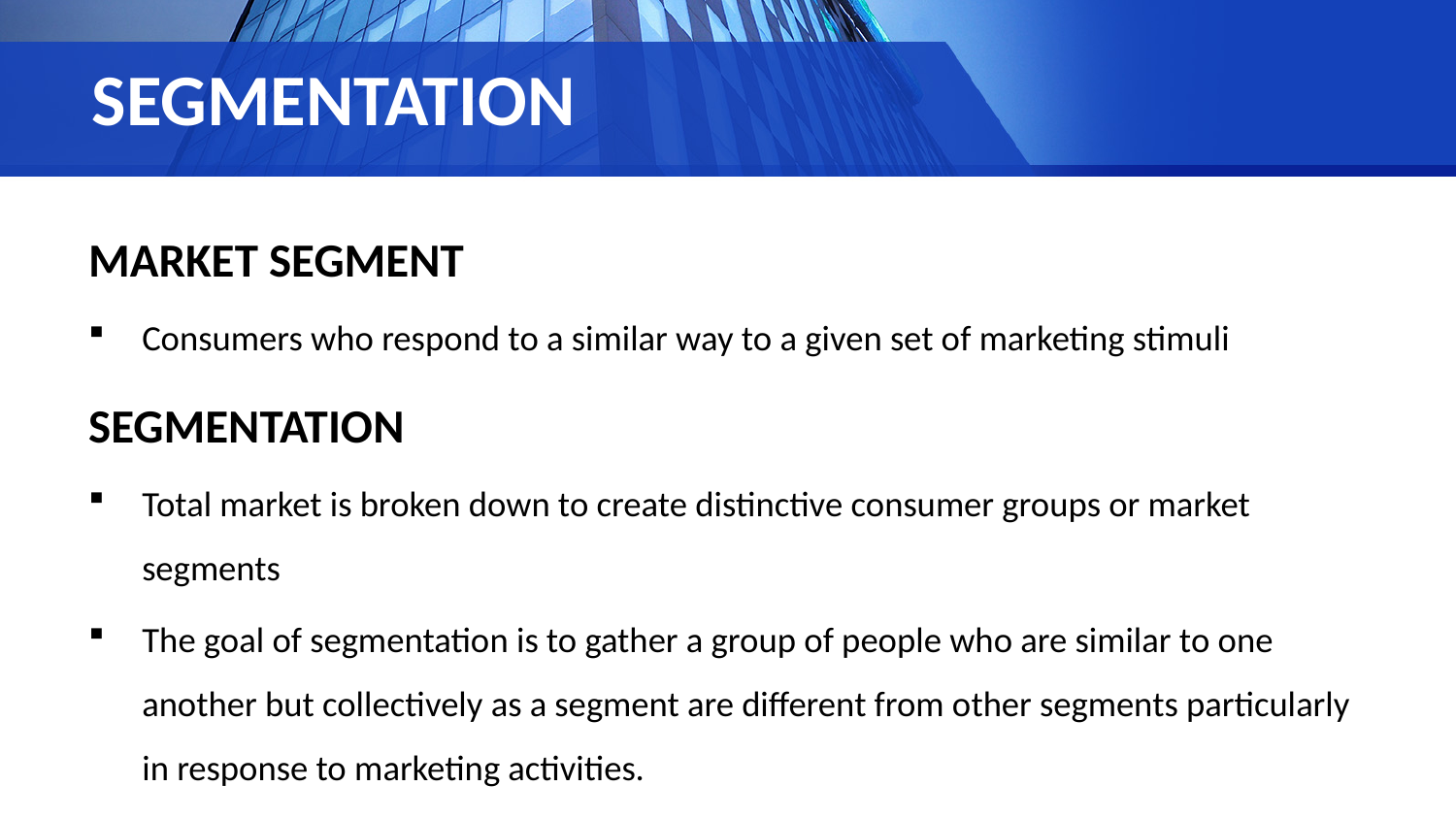

# SEGMENTATION
MARKET SEGMENT
Consumers who respond to a similar way to a given set of marketing stimuli
SEGMENTATION
Total market is broken down to create distinctive consumer groups or market segments
The goal of segmentation is to gather a group of people who are similar to one another but collectively as a segment are different from other segments particularly in response to marketing activities.